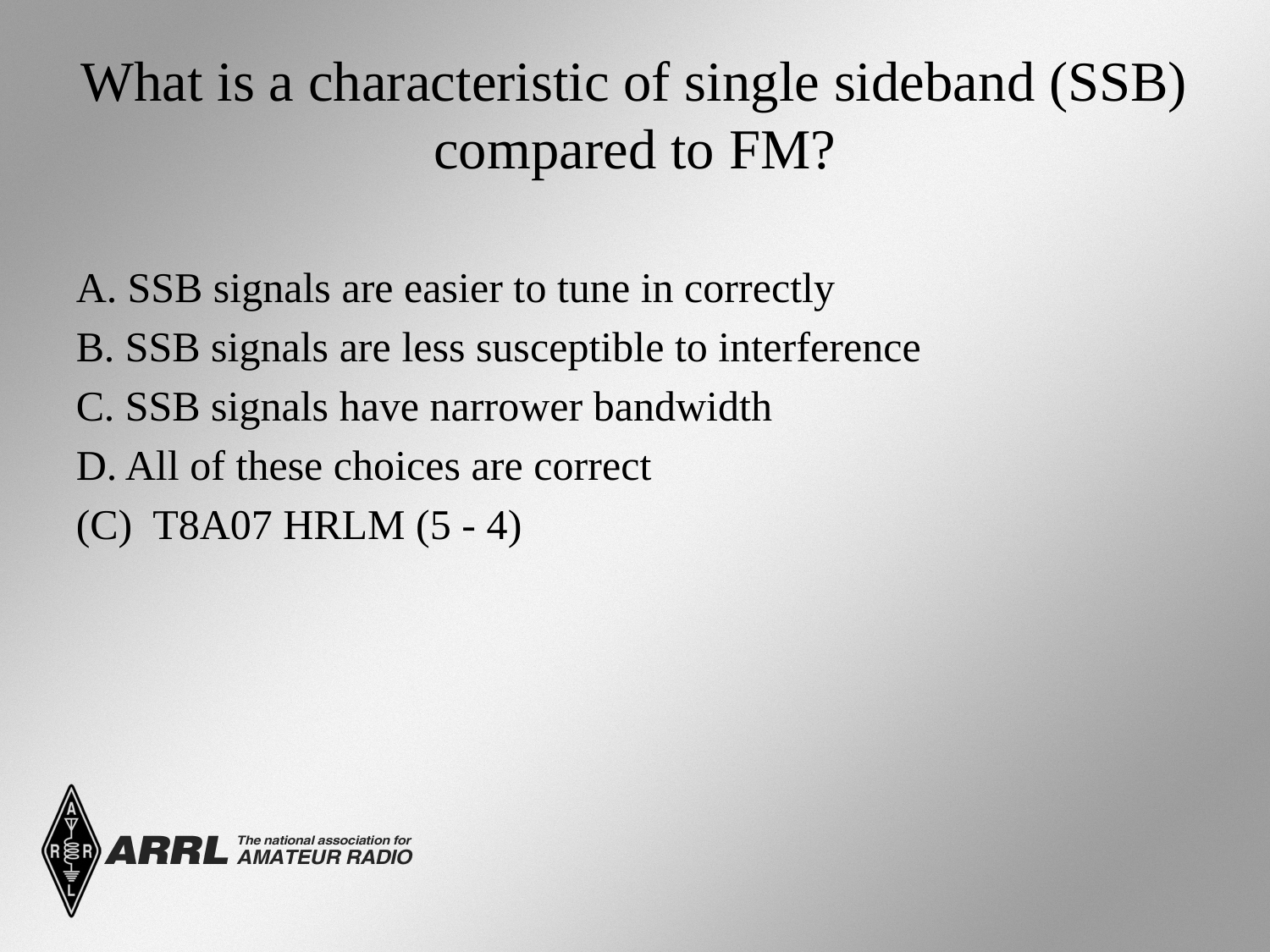

# What is a characteristic of single sideband (SSB) compared to FM?
A. SSB signals are easier to tune in correctly
B. SSB signals are less susceptible to interference
C. SSB signals have narrower bandwidth
D. All of these choices are correct
(C)  T8A07 HRLM (5 - 4)